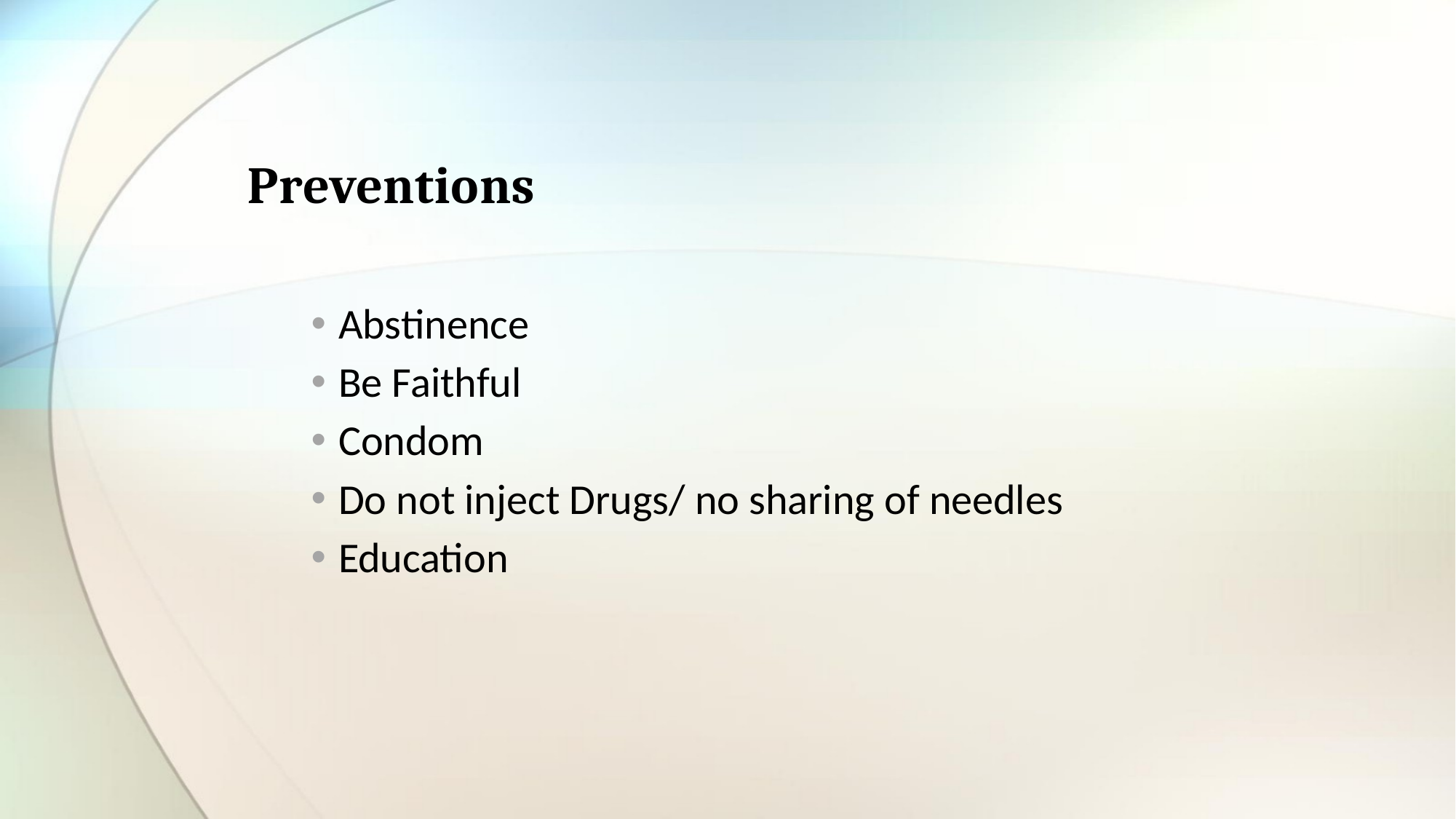

# Preventions
Abstinence
Be Faithful
Condom
Do not inject Drugs/ no sharing of needles
Education